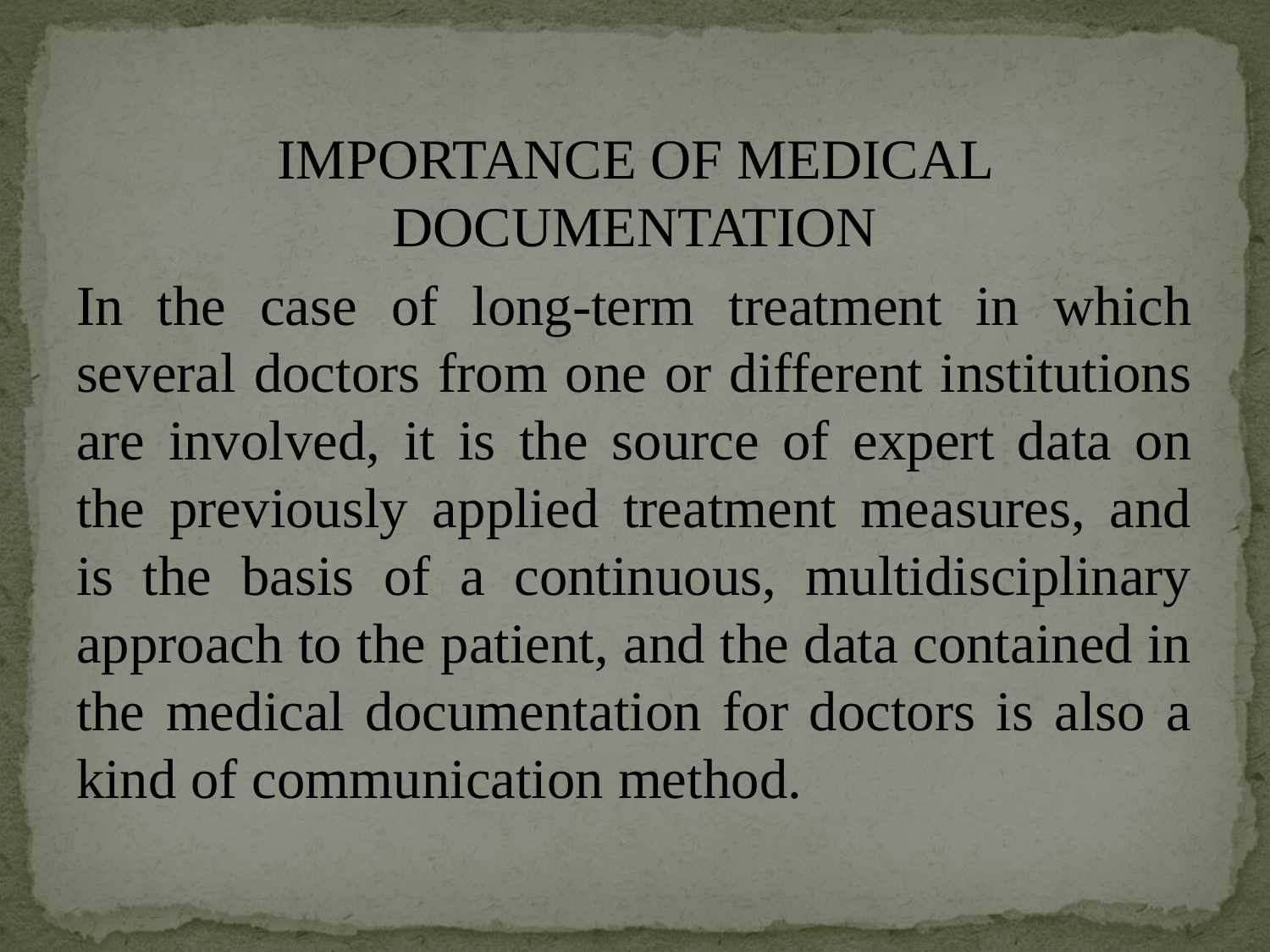

IMPORTANCE OF MEDICAL DOCUMENTATION
In the case of long-term treatment in which several doctors from one or different institutions are involved, it is the source of expert data on the previously applied treatment measures, and is the basis of a continuous, multidisciplinary approach to the patient, and the data contained in the medical documentation for doctors is also a kind of communication method.